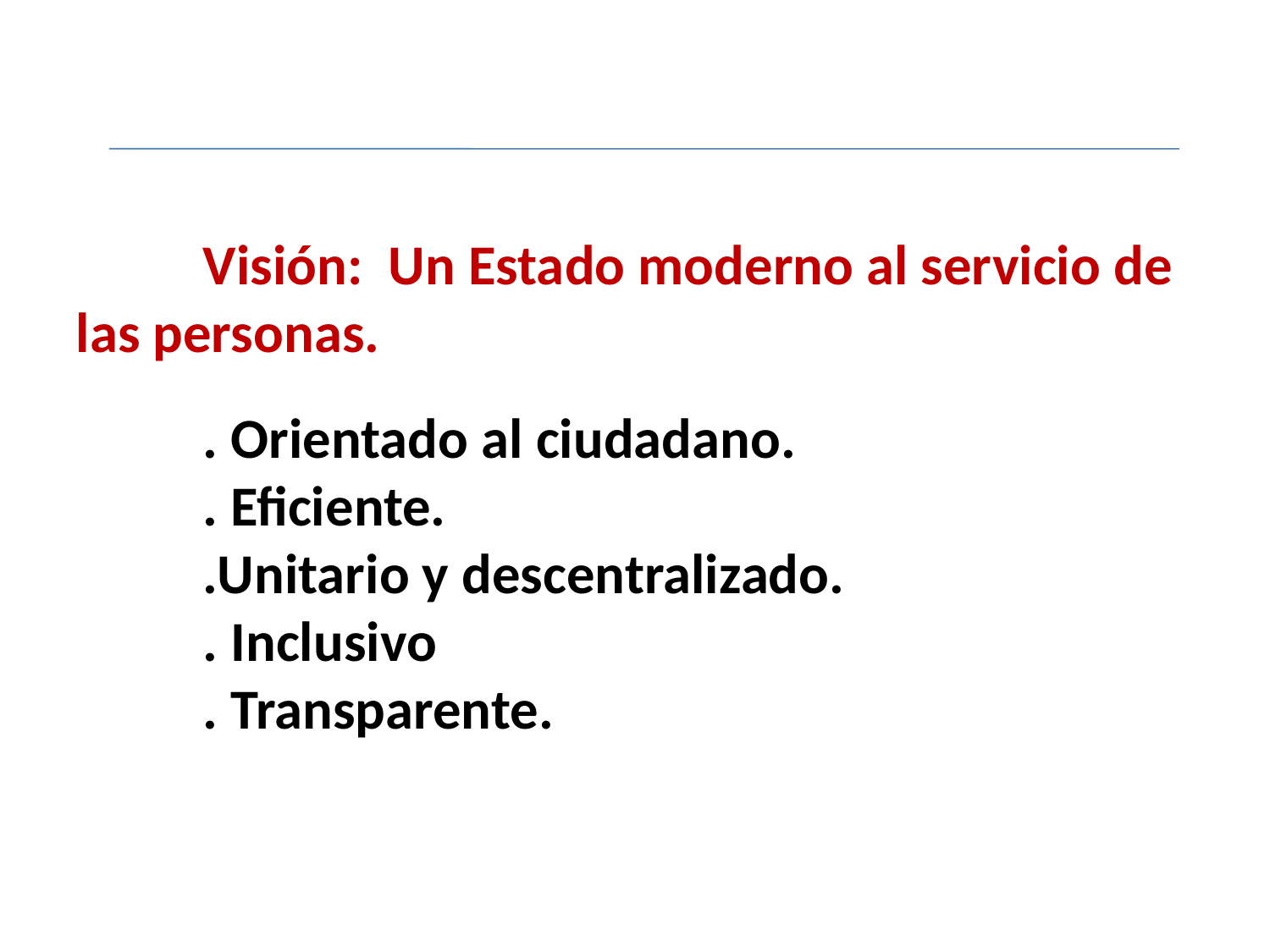

Visión:  Un Estado moderno al servicio de las personas.

	. Orientado al ciudadano.
	. Eficiente.
	.Unitario y descentralizado.
	. Inclusivo
	. Transparente.